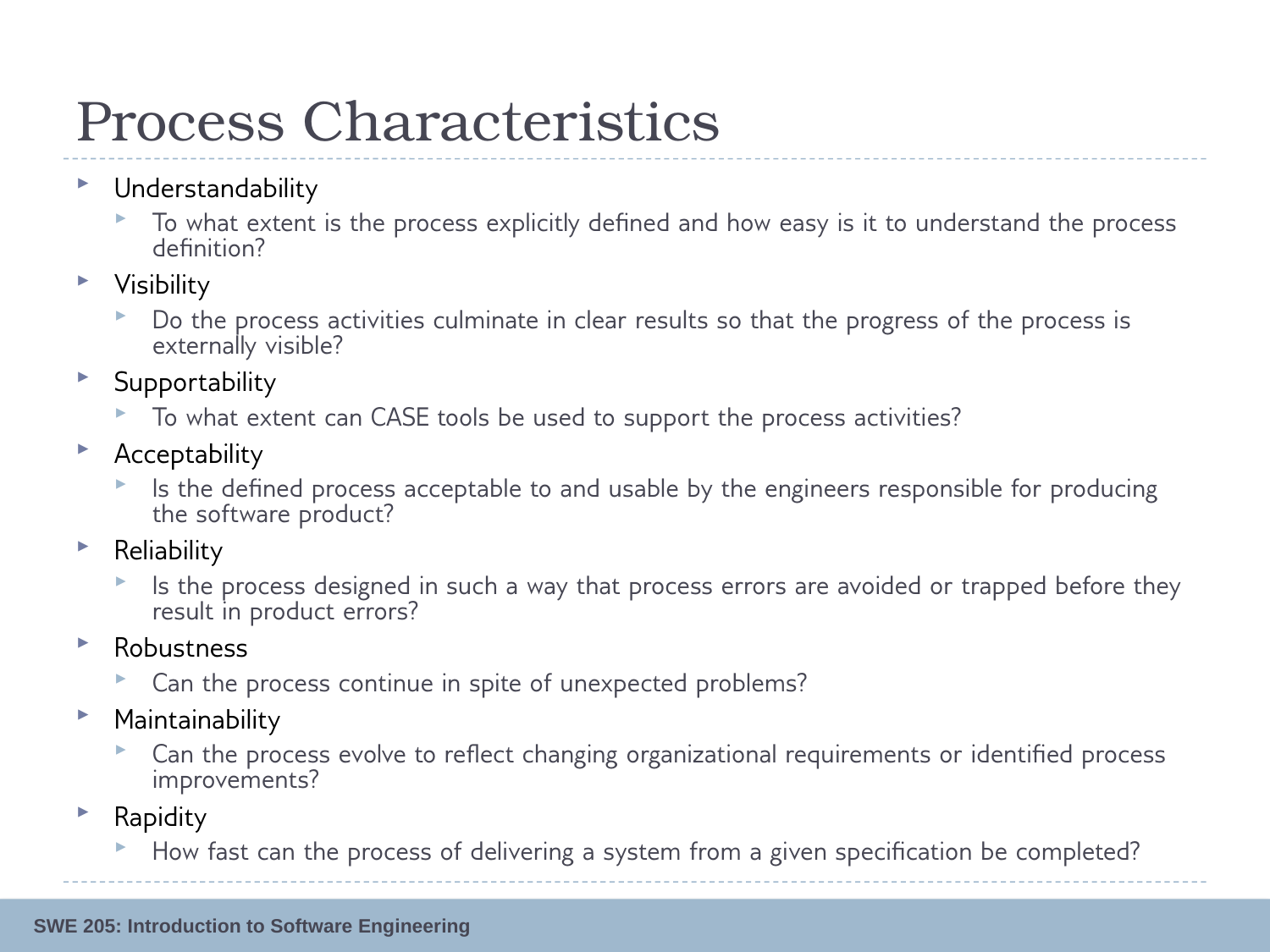

# Process Characteristics
Understandability
To what extent is the process explicitly defined and how easy is it to understand the process definition?
Visibility
Do the process activities culminate in clear results so that the progress of the process is externally visible?
Supportability
To what extent can CASE tools be used to support the process activities?
Acceptability
Is the defined process acceptable to and usable by the engineers responsible for producing the software product?
Reliability
Is the process designed in such a way that process errors are avoided or trapped before they result in product errors?
Robustness
Can the process continue in spite of unexpected problems?
Maintainability
Can the process evolve to reflect changing organizational requirements or identified process improvements?
Rapidity
How fast can the process of delivering a system from a given specification be completed?